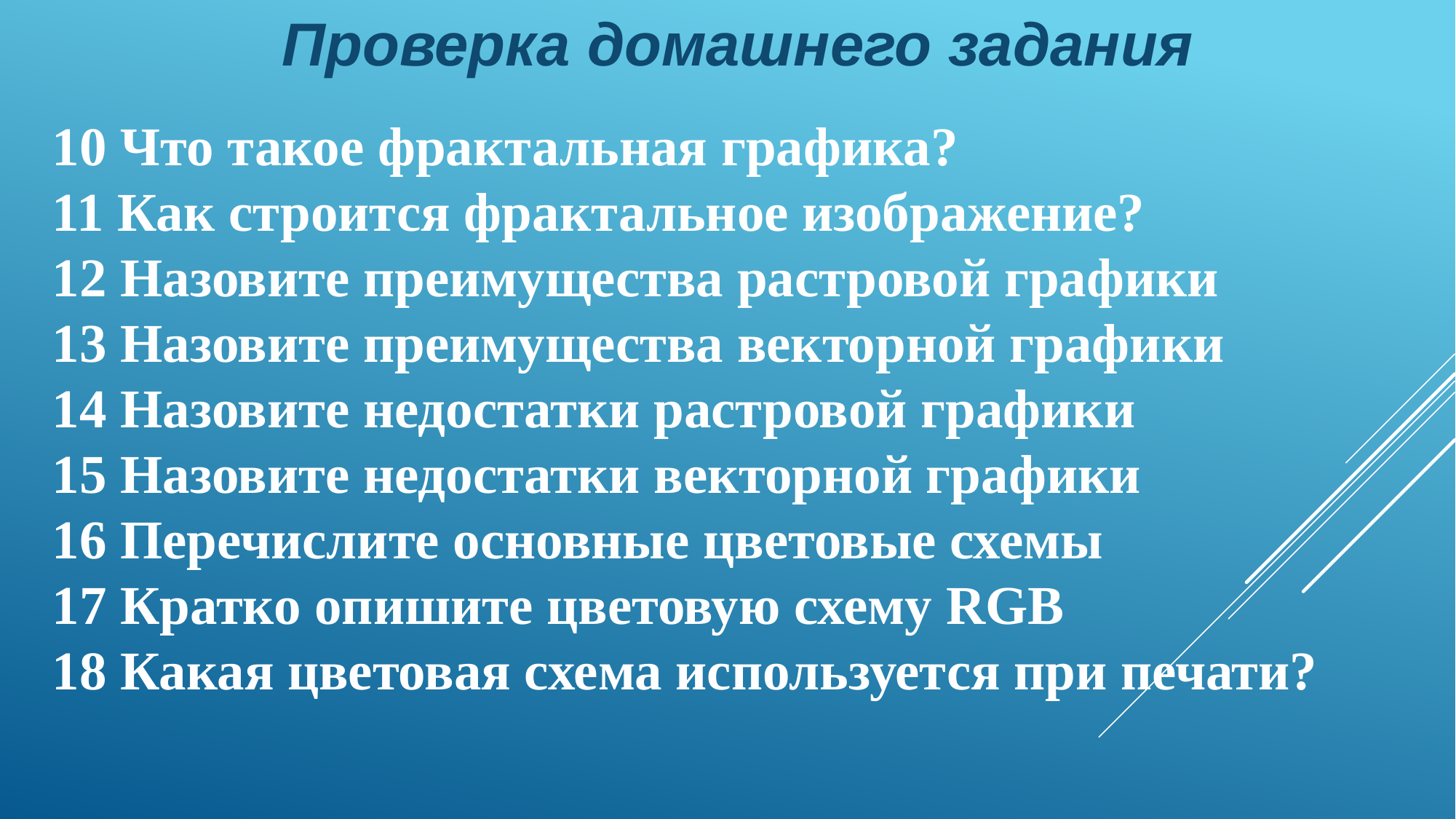

Проверка домашнего задания
10 Что такое фрактальная графика?
11 Как строится фрактальное изображение?
12 Назовите преимущества растровой графики
13 Назовите преимущества векторной графики
14 Назовите недостатки растровой графики
15 Назовите недостатки векторной графики
16 Перечислите основные цветовые схемы
17 Кратко опишите цветовую схему RGB
18 Какая цветовая схема используется при печати?